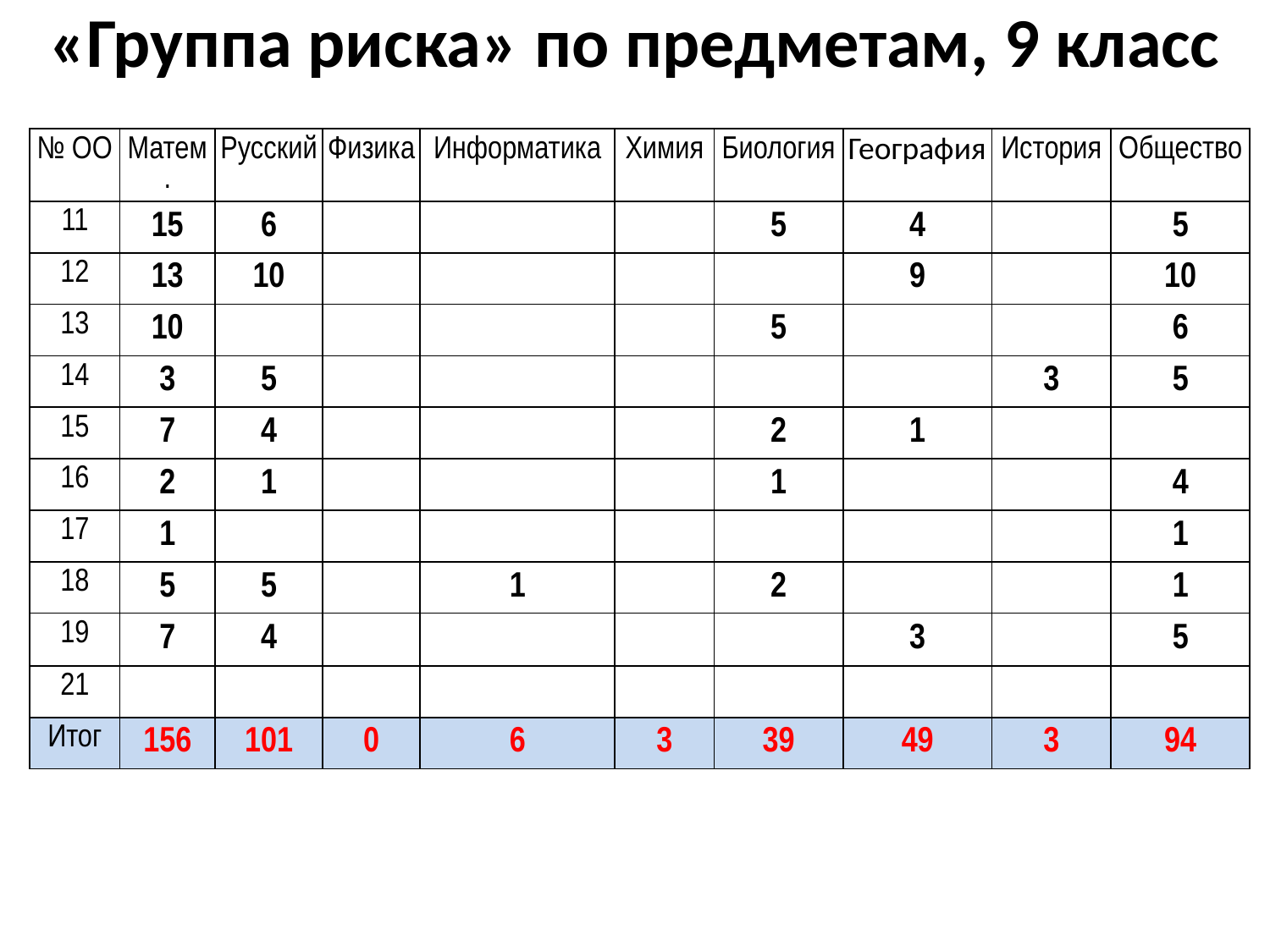

# «Группа риска» по предметам, 9 класс
| № ОО | Матем. | Русский | Физика | Информатика | Химия | Биология | География | История | Общество |
| --- | --- | --- | --- | --- | --- | --- | --- | --- | --- |
| 11 | 15 | 6 |  |  |  | 5 | 4 |  | 5 |
| 12 | 13 | 10 |  |  |  |  | 9 |  | 10 |
| 13 | 10 |  |  |  |  | 5 |  |  | 6 |
| 14 | 3 | 5 |  |  |  |  |  | 3 | 5 |
| 15 | 7 | 4 |  |  |  | 2 | 1 |  |  |
| 16 | 2 | 1 |  |  |  | 1 |  |  | 4 |
| 17 | 1 |  |  |  |  |  |  |  | 1 |
| 18 | 5 | 5 |  | 1 |  | 2 |  |  | 1 |
| 19 | 7 | 4 |  |  |  |  | 3 |  | 5 |
| 21 |  |  |  |  |  |  |  |  |  |
| Итог | 156 | 101 | 0 | 6 | 3 | 39 | 49 | 3 | 94 |